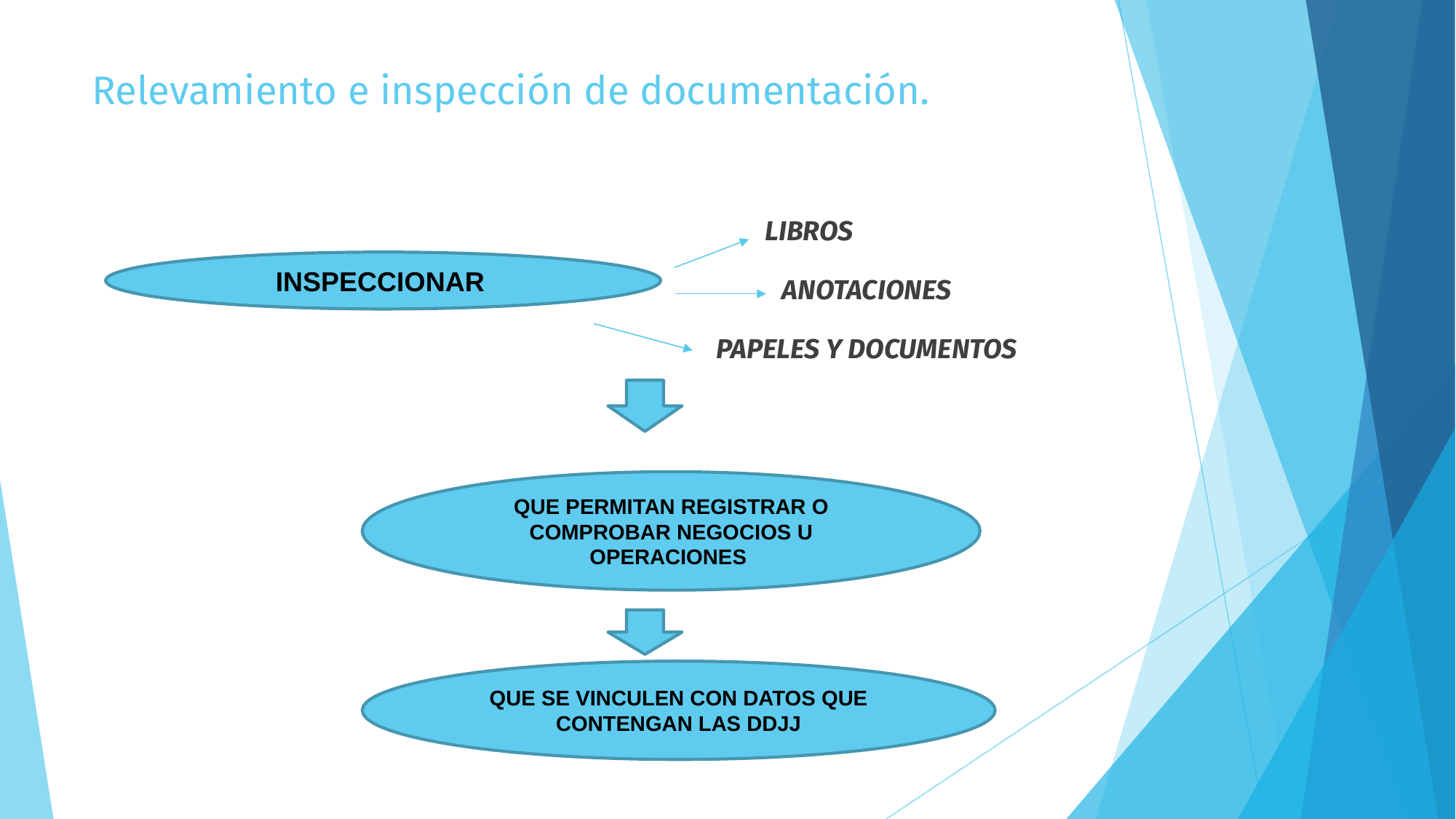

# Relevamiento e inspección de documentación.

				LIBROS

					ANOTACIONES

					PAPELES Y DOCUMENTOS

INSPECCIONAR

QUE PERMITAN REGISTRAR O COMPROBAR NEGOCIOS U OPERACIONES

QUE SE VINCULEN CON DATOS QUE CONTENGAN LAS DDJJ